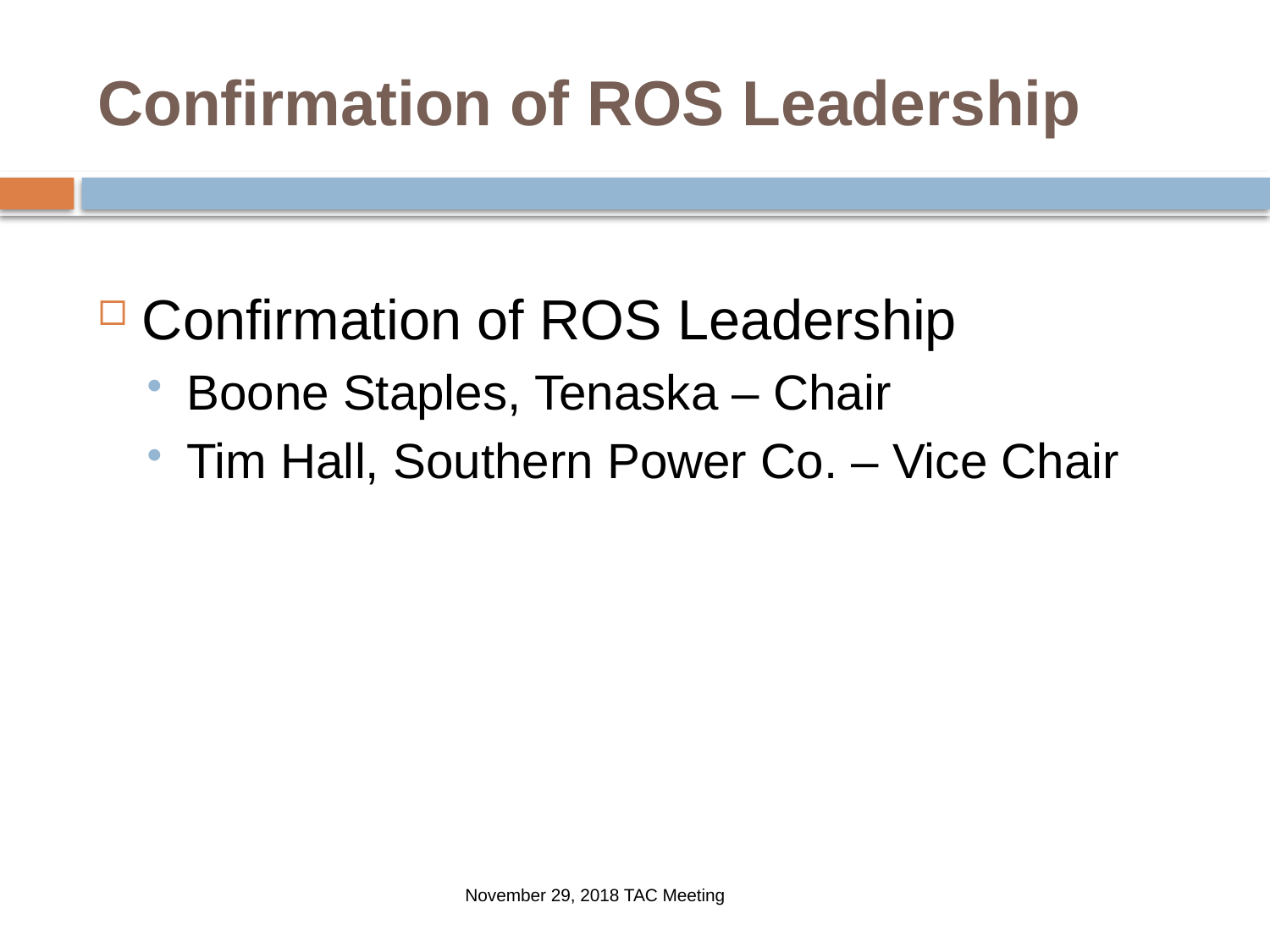

# Confirmation of ROS Leadership

Confirmation of ROS Leadership
Boone Staples, Tenaska – Chair
Tim Hall, Southern Power Co. – Vice Chair

November 29, 2018 TAC Meeting